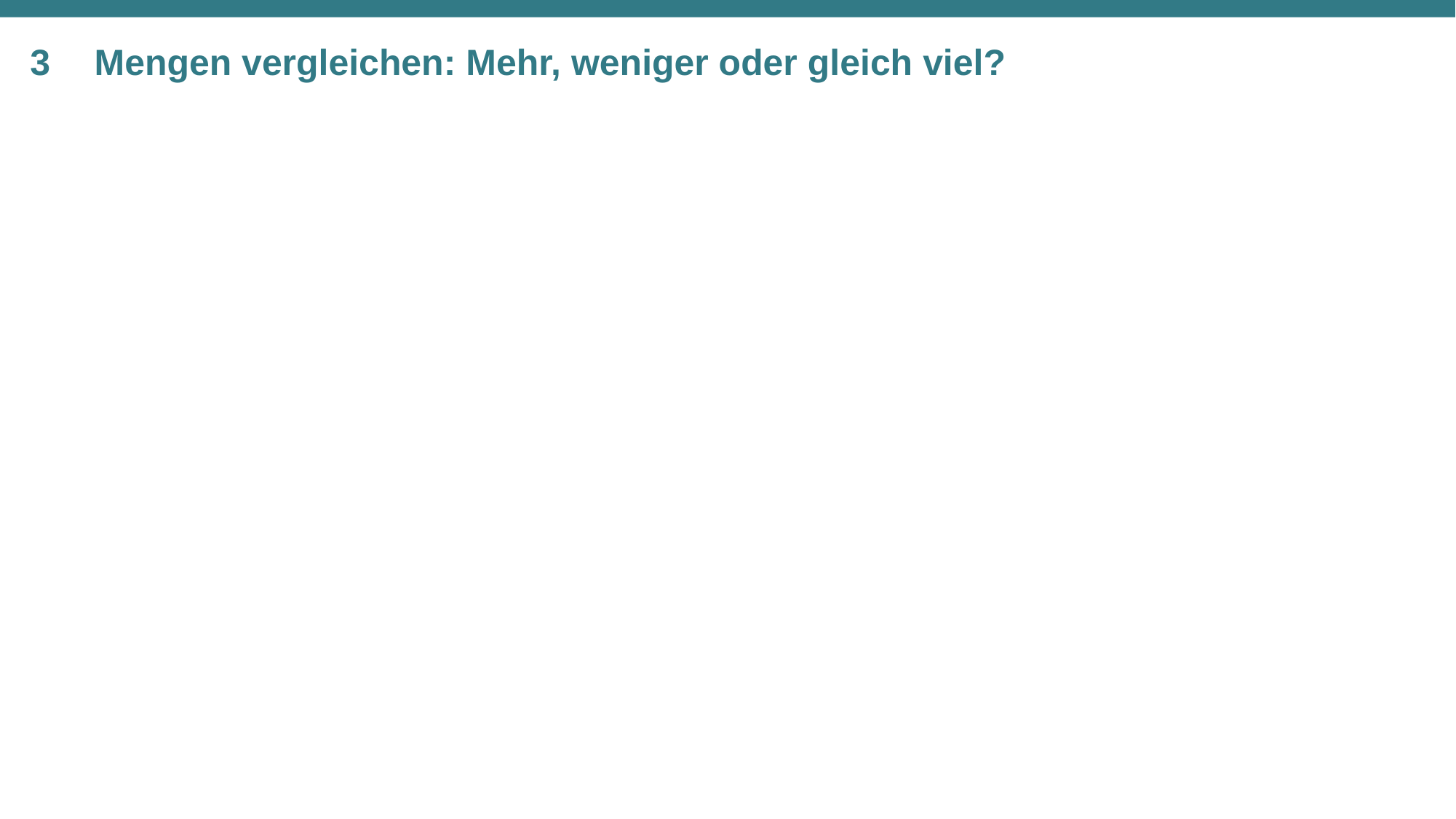

# 3	 Mengen vergleichen: Mehr, weniger oder gleich viel?